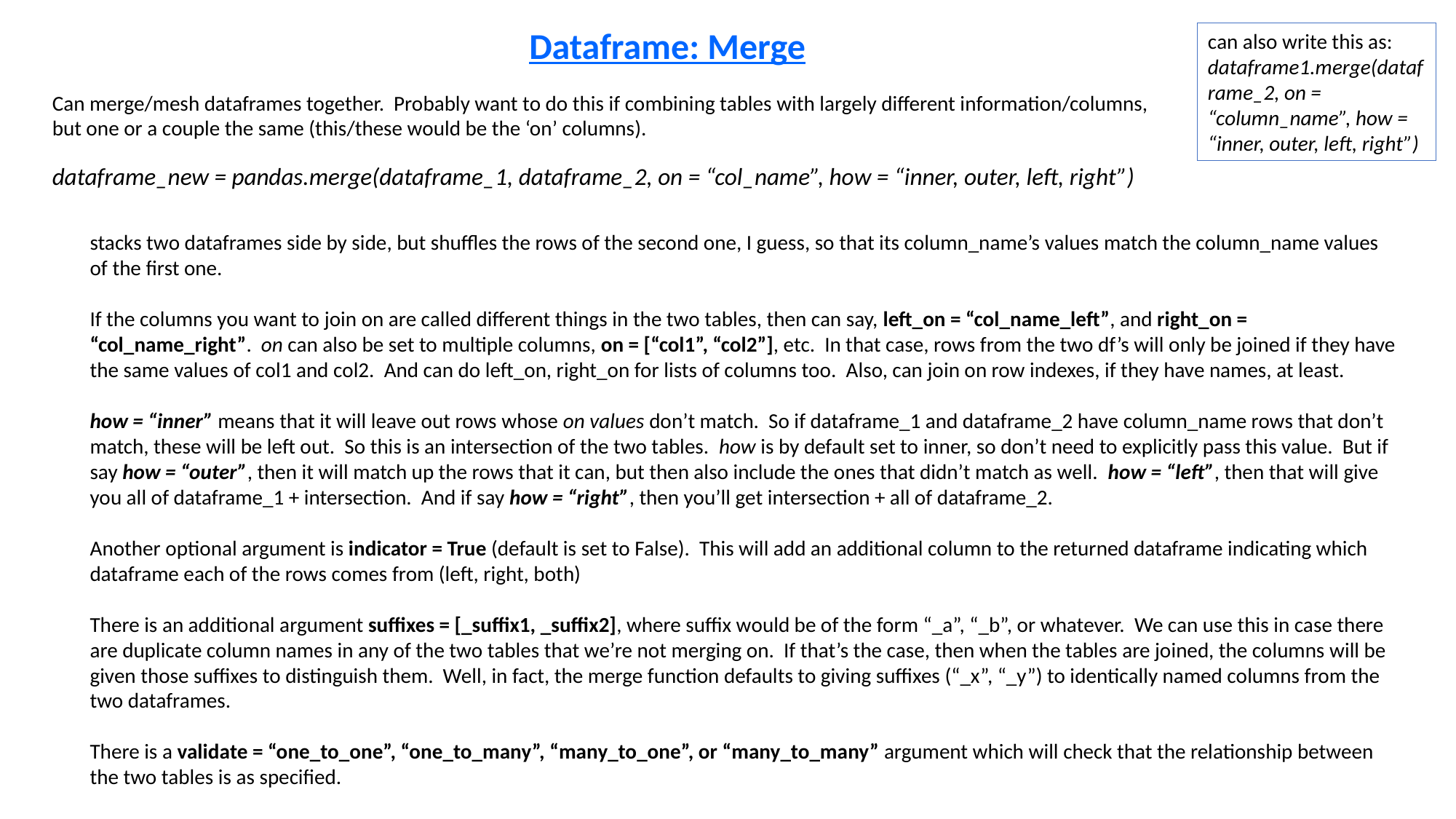

Dataframe: Merge
can also write this as: dataframe1.merge(dataframe_2, on = “column_name”, how = “inner, outer, left, right”)
Can merge/mesh dataframes together.  Probably want to do this if combining tables with largely different information/columns, but one or a couple the same (this/these would be the ‘on’ columns).
dataframe_new = pandas.merge(dataframe_1, dataframe_2, on = “col_name”, how = “inner, outer, left, right”)
stacks two dataframes side by side, but shuffles the rows of the second one, I guess, so that its column_name’s values match the column_name values of the first one.

If the columns you want to join on are called different things in the two tables, then can say, left_on = “col_name_left”, and right_on = “col_name_right”.  on can also be set to multiple columns, on = [“col1”, “col2”], etc.  In that case, rows from the two df’s will only be joined if they have the same values of col1 and col2.  And can do left_on, right_on for lists of columns too.  Also, can join on row indexes, if they have names, at least.

how = “inner” means that it will leave out rows whose on values don’t match.  So if dataframe_1 and dataframe_2 have column_name rows that don’t match, these will be left out.  So this is an intersection of the two tables.  how is by default set to inner, so don’t need to explicitly pass this value.  But if say how = “outer”, then it will match up the rows that it can, but then also include the ones that didn’t match as well.  how = “left”, then that will give you all of dataframe_1 + intersection.  And if say how = “right”, then you’ll get intersection + all of dataframe_2.

Another optional argument is indicator = True (default is set to False).  This will add an additional column to the returned dataframe indicating which dataframe each of the rows comes from (left, right, both)

There is an additional argument suffixes = [_suffix1, _suffix2], where suffix would be of the form “_a”, “_b”, or whatever.  We can use this in case there are duplicate column names in any of the two tables that we’re not merging on.  If that’s the case, then when the tables are joined, the columns will be given those suffixes to distinguish them.  Well, in fact, the merge function defaults to giving suffixes (“_x”, “_y”) to identically named columns from the two dataframes.

There is a validate = “one_to_one”, “one_to_many”, “many_to_one”, or “many_to_many” argument which will check that the relationship between the two tables is as specified.